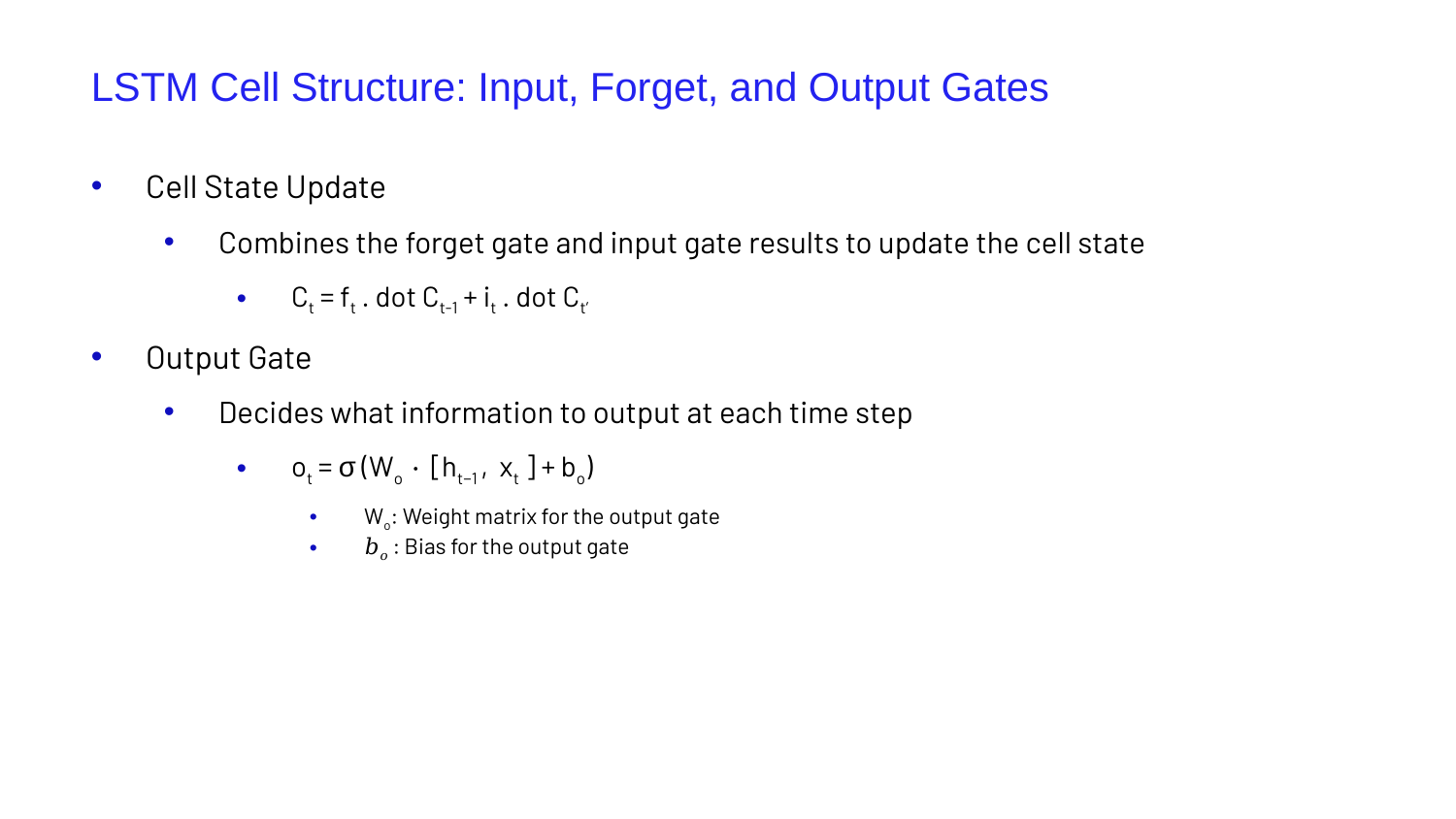

LSTM Cell Structure: Input, Forget, and Output Gates
Cell State Update
Combines the forget gate and input gate results to update the cell state
Ct​ = ft . dot Ct-1 + it . dot Ct’
Output Gate
Decides what information to output at each time step
ot​ = σ (Wo ​ ⋅  [ht−1 ​,  xt​ ] + bo​)
Wo: Weight matrix for the output gate
𝑏𝑜 : Bias for the output gate